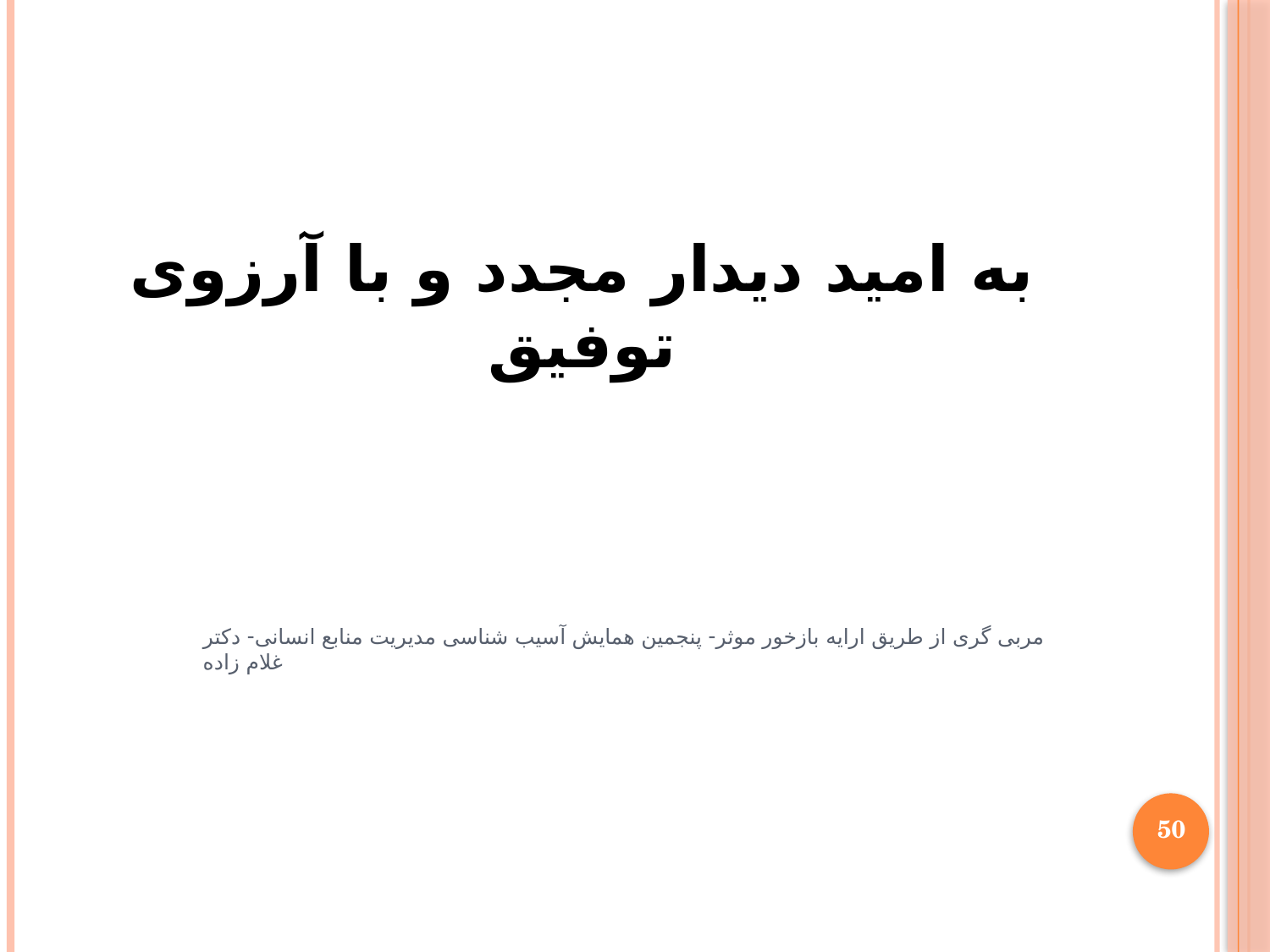

به امید دیدار مجدد و با آرزوی توفیق
مربی گری از طریق ارایه بازخور موثر- پنجمین همایش آسیب شناسی مدیریت منابع انسانی- دکتر غلام زاده
50